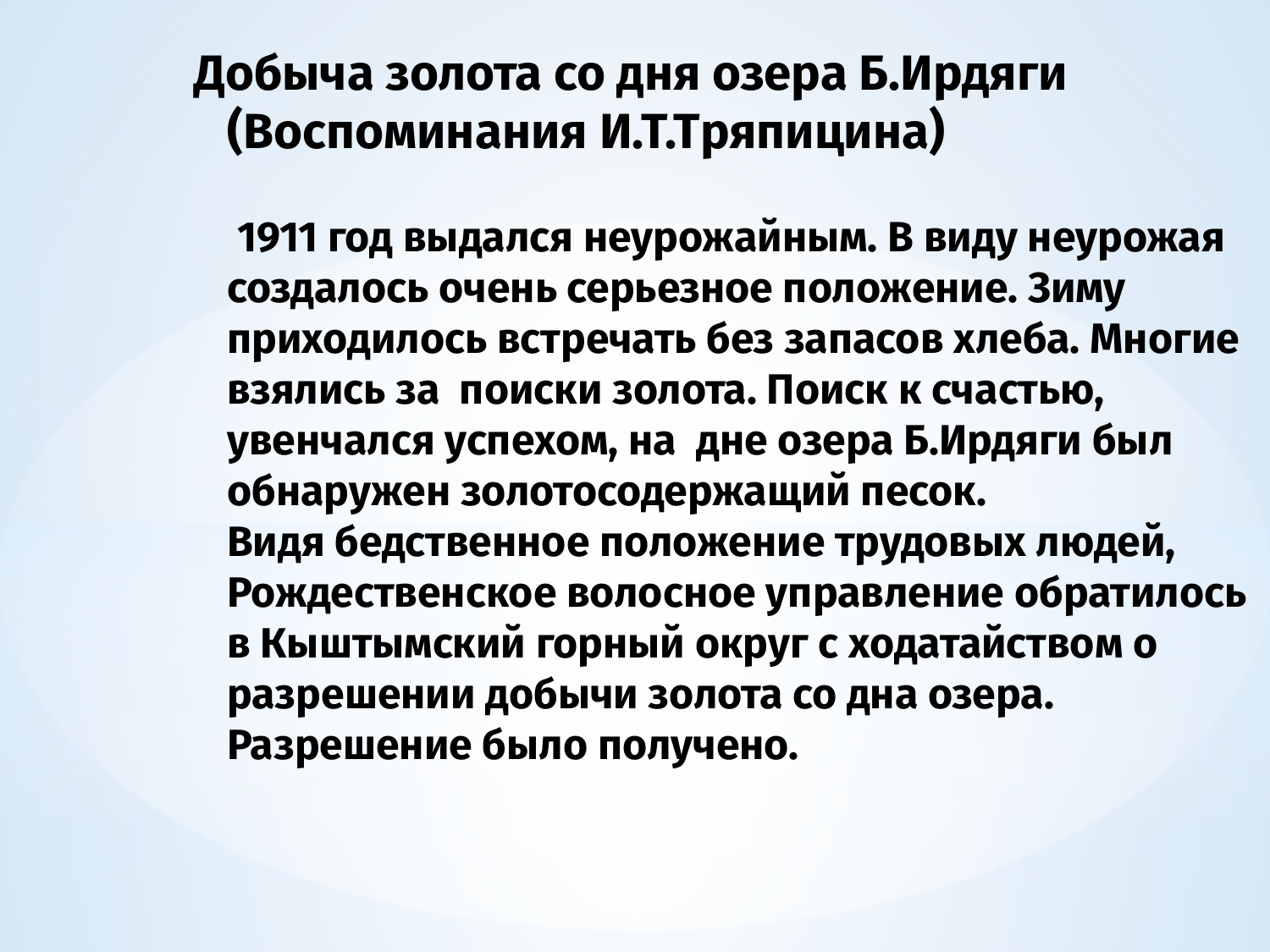

Добыча золота со дня озера Б.Ирдяги
(Воспоминания И.Т.Тряпицина)
 1911 год выдался неурожайным. В виду неурожая создалось очень серьезное положение. Зиму приходилось встречать без запасов хлеба. Многие взялись за  поиски золота. Поиск к счастью, увенчался успехом, на  дне озера Б.Ирдяги был обнаружен золотосодержащий песок.
Видя бедственное положение трудовых людей, Рождественское волосное управление обратилось в Кыштымский горный округ с ходатайством о разрешении добычи золота со дна озера. Разрешение было получено.